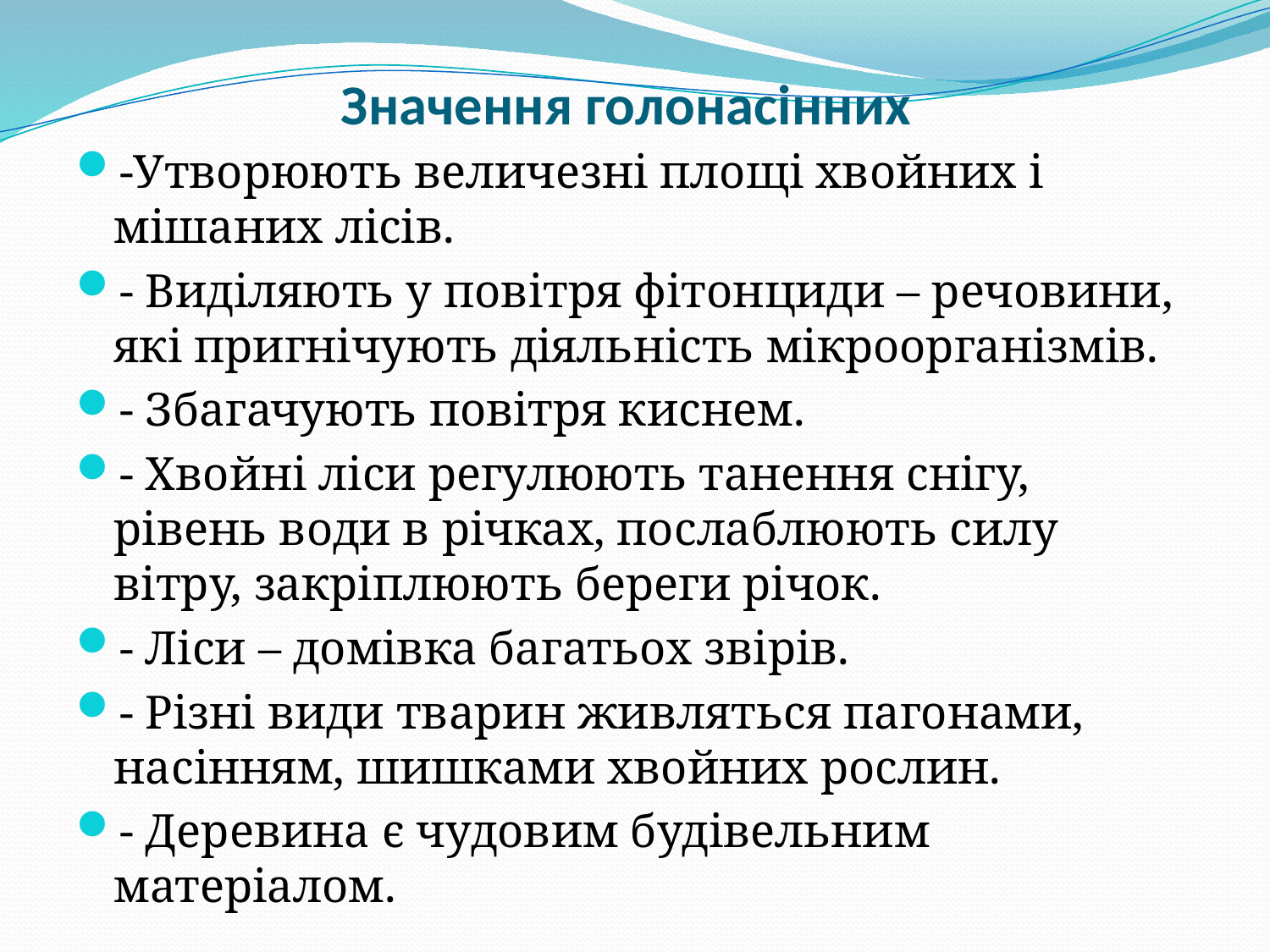

# Значення голонасінних
-Утворюють величезні площі хвойних і мішаних лісів.
- Виділяють у повітря фітонциди – речовини, які пригнічують діяльність мікроорганізмів.
- Збагачують повітря киснем.
- Хвойні ліси регулюють танення снігу, рівень води в річках, послаблюють силу вітру, закріплюють береги річок.
- Ліси – домівка багатьох звірів.
- Різні види тварин живляться пагонами, насінням, шишками хвойних рослин.
- Деревина є чудовим будівельним матеріалом.